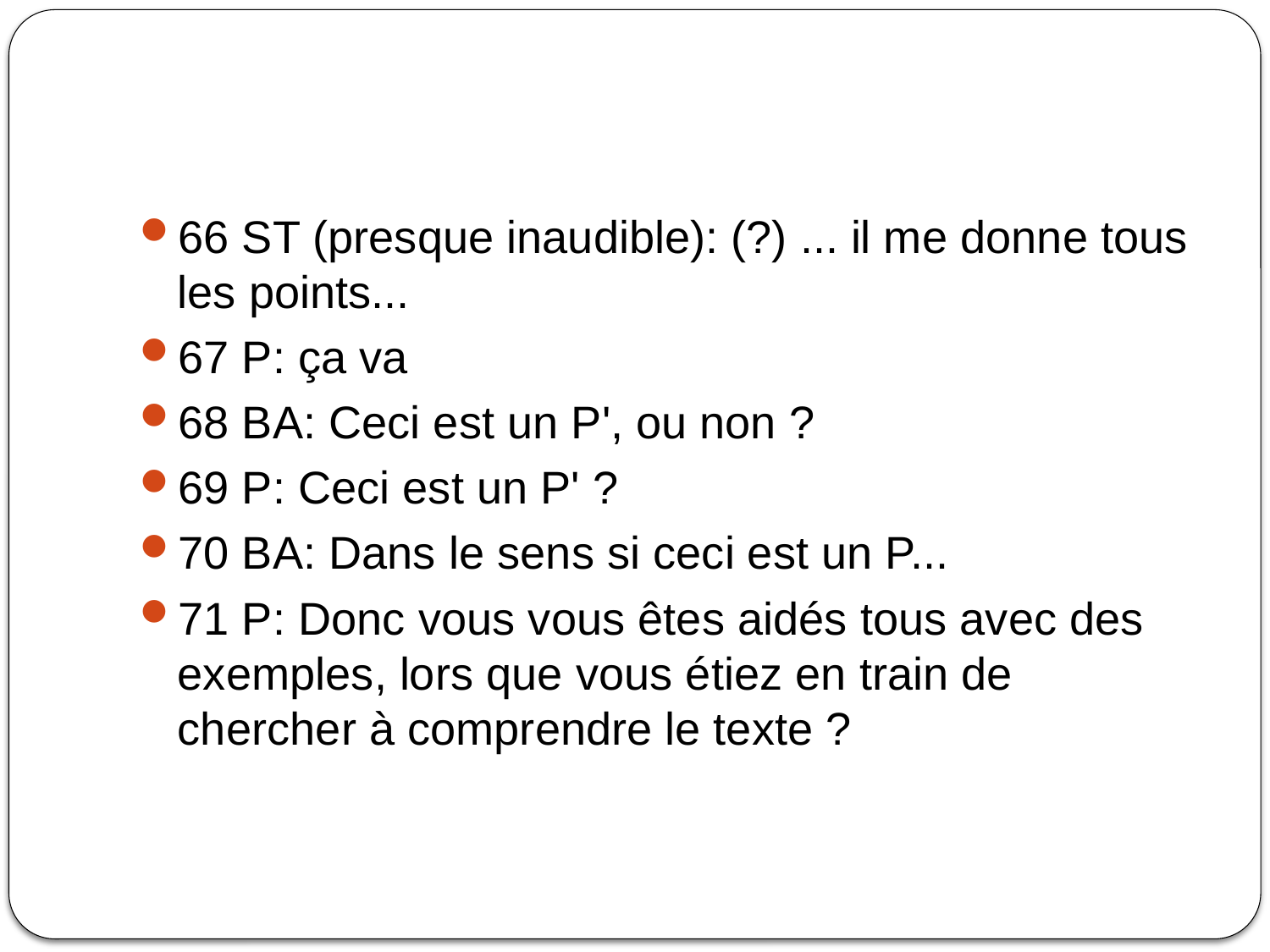

#
66 ST (presque inaudible): (?) ... il me donne tous les points...
67 P: ça va
68 BA: Ceci est un P', ou non ?
69 P: Ceci est un P' ?
70 BA: Dans le sens si ceci est un P...
71 P: Donc vous vous êtes aidés tous avec des exemples, lors que vous étiez en train de chercher à comprendre le texte ?